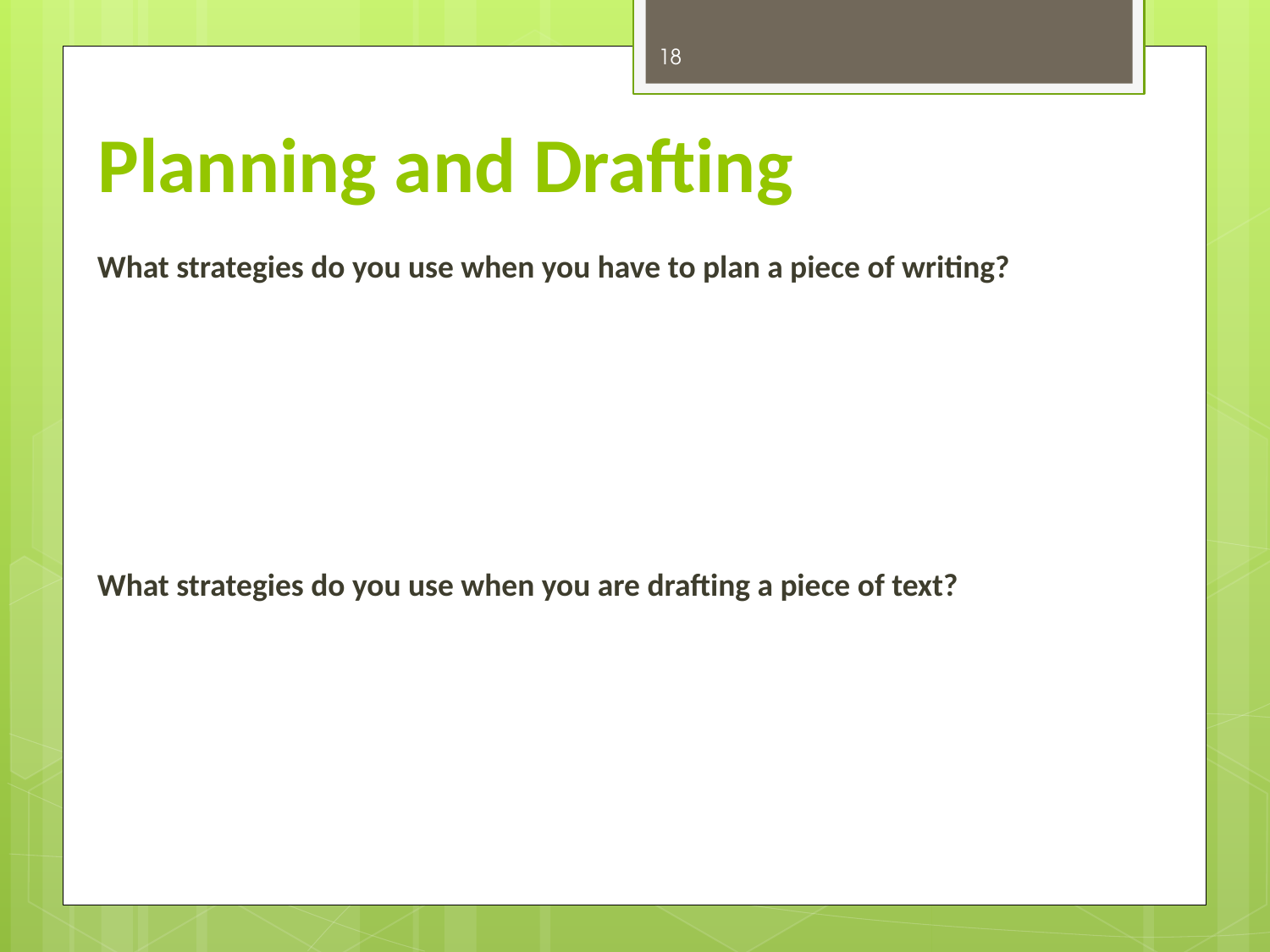

18
# Planning and Drafting
What strategies do you use when you have to plan a piece of writing?

What strategies do you use when you are drafting a piece of text?